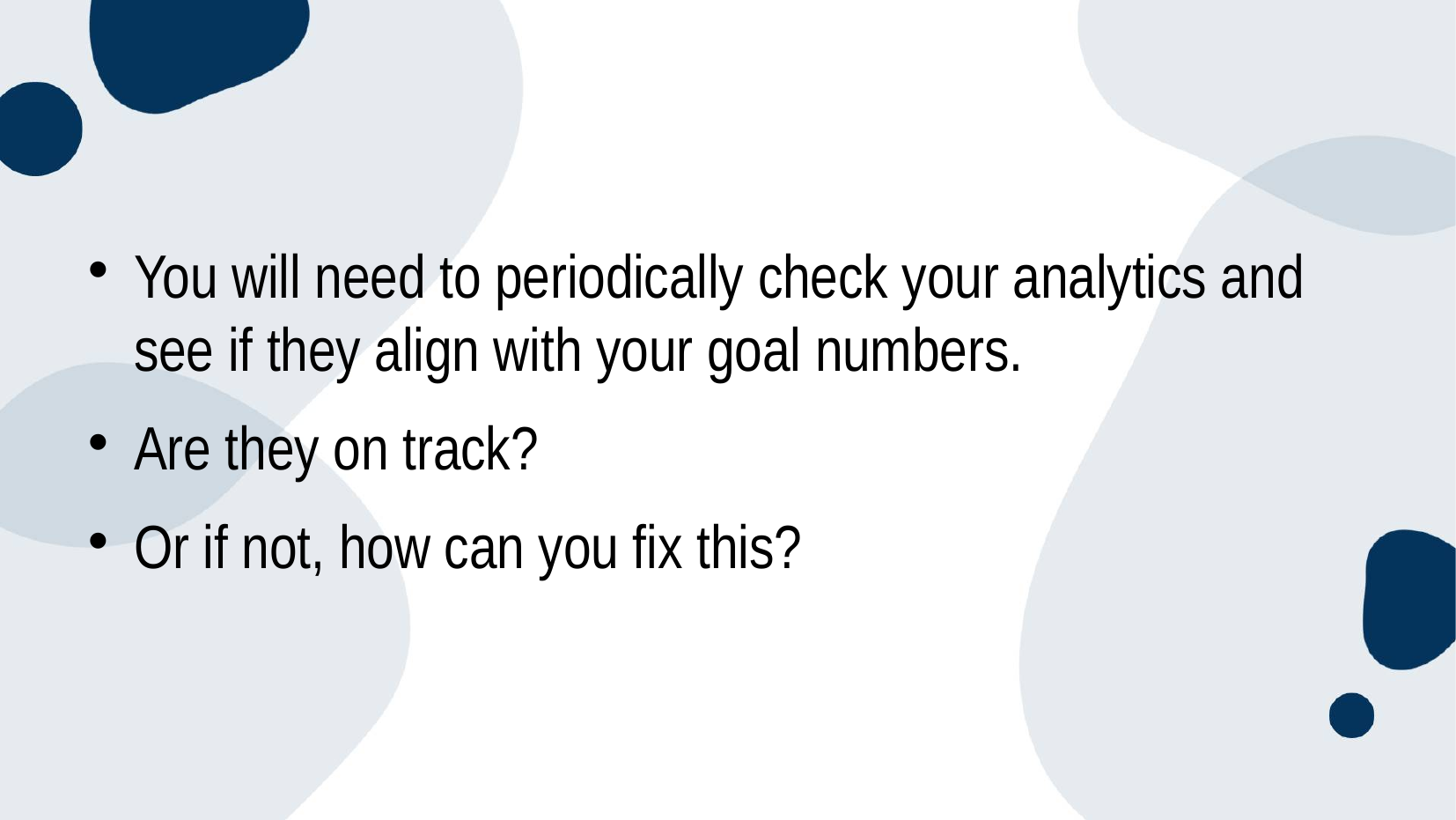

You will need to periodically check your analytics and see if they align with your goal numbers.
Are they on track?
Or if not, how can you fix this?